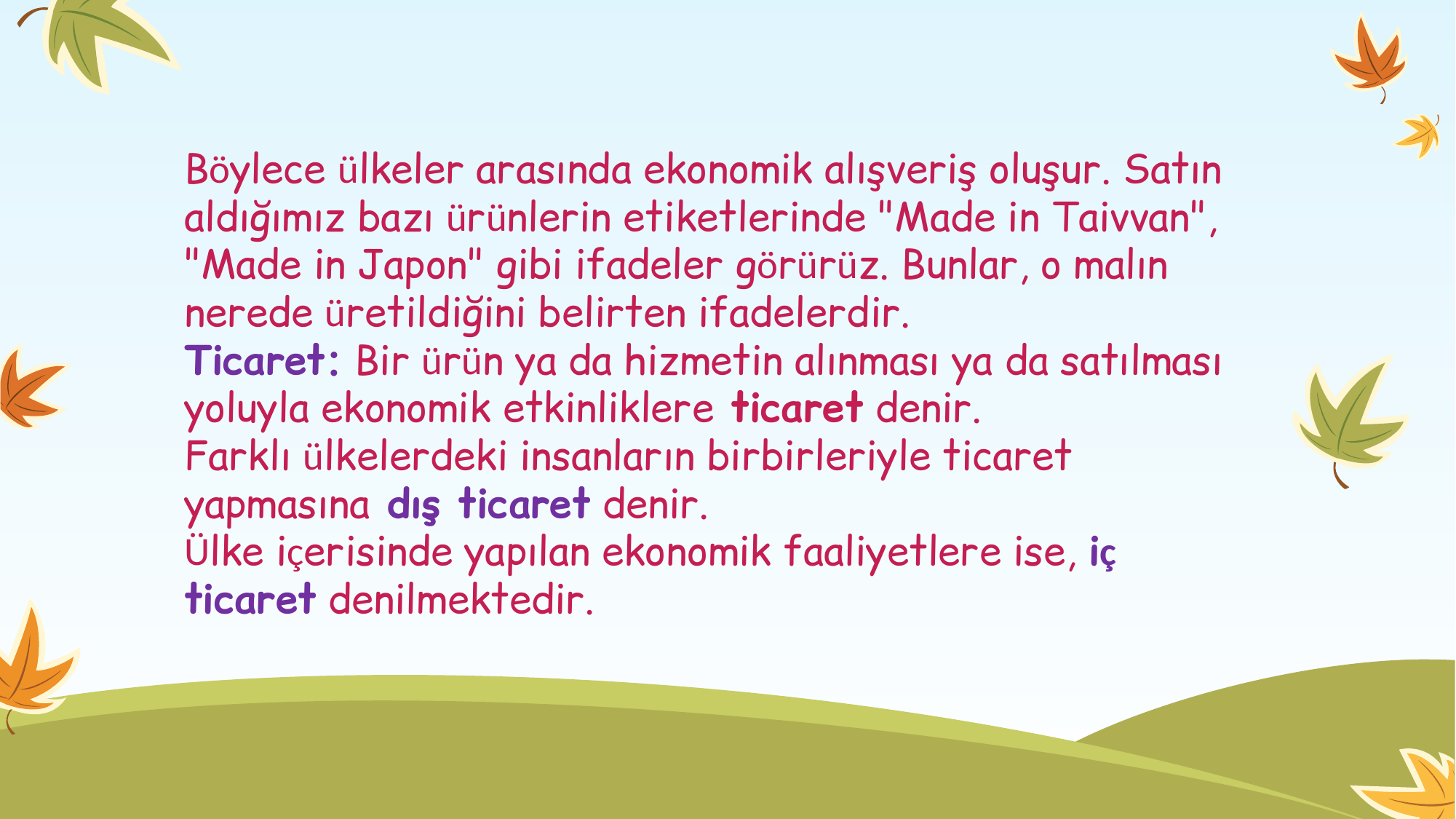

Böylece ülkeler arasında ekonomik alışveriş oluşur. Satın aldığımız bazı ürünlerin etiketlerinde "Made in Taivvan", "Made in Japon" gibi ifadeler görürüz. Bunlar, o malın nerede üretildiğini belirten ifadelerdir.
Ticaret: Bir ürün ya da hizmetin alınması ya da satılması yoluyla ekonomik etkinliklere ticaret denir.
Farklı ülkelerdeki insanların birbirleriyle ticaret yapmasına dış ticaret denir.
Ülke içerisinde yapılan ekonomik faaliyetlere ise, iç ticaret denilmektedir.